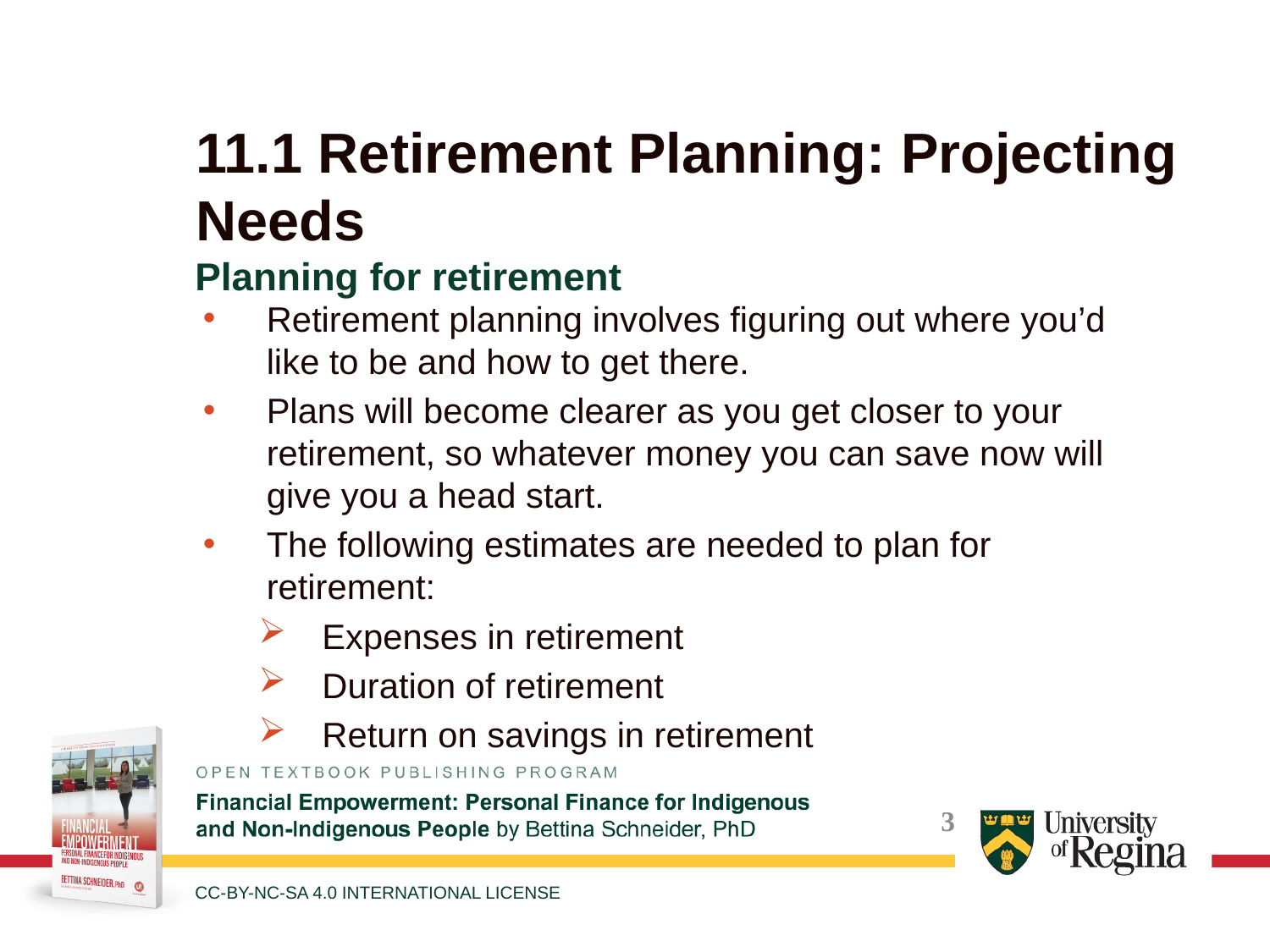

# 11.1 Retirement Planning: Projecting Needs
Planning for retirement
Retirement planning involves figuring out where you’d like to be and how to get there.
Plans will become clearer as you get closer to your retirement, so whatever money you can save now will give you a head start.
The following estimates are needed to plan for retirement:
Expenses in retirement
Duration of retirement
Return on savings in retirement
CC-BY-NC-SA 4.0 INTERNATIONAL LICENSE